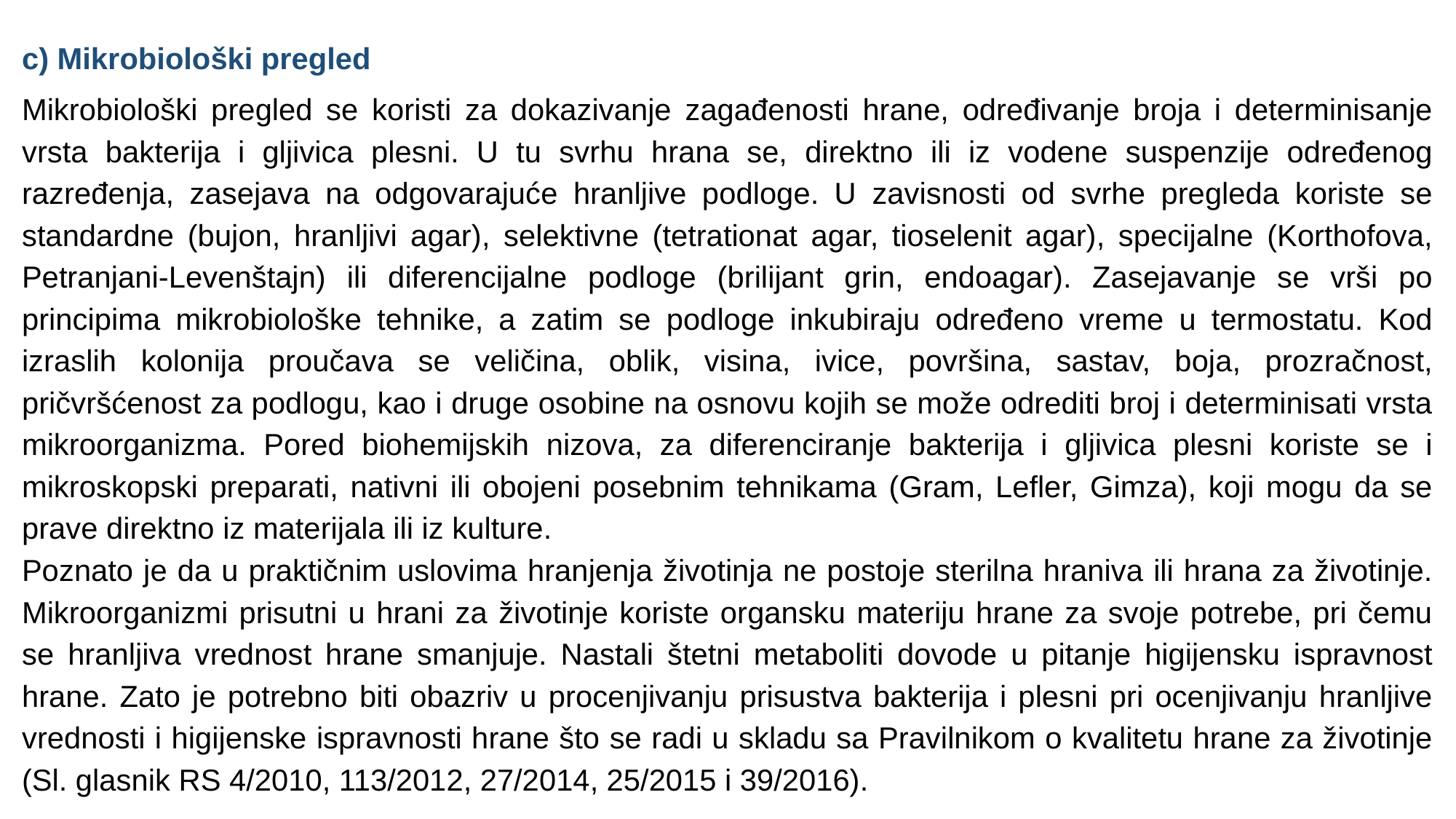

c) Mikrobiološki pregled
Mikrobiološki pregled se koristi za dokazivanje zagađenosti hrane, određivanje broja i determinisanje vrsta bakterija i gljivica plesni. U tu svrhu hrana se, direktno ili iz vodene suspenzije određenog razređenja, zasejava na odgovarajuće hranljive podloge. U zavisnosti od svrhe pregleda koriste se standardne (bujon, hranljivi agar), selektivne (tetrationat agar, tioselenit agar), specijalne (Korthofova, Petranjani-Levenštajn) ili diferencijalne podloge (brilijant grin, endoagar). Zasejavanje se vrši po principima mikrobiološke tehnike, a zatim se podloge inkubiraju određeno vreme u termostatu. Kod izraslih kolonija proučava se veličina, oblik, visina, ivice, površina, sastav, boja, prozračnost, pričvršćenost za podlogu, kao i druge osobine na osnovu kojih se može odrediti broj i determinisati vrsta mikroorganizma. Pored biohemijskih nizova, za diferenciranje bakterija i gljivica plesni koriste se i mikroskopski preparati, nativni ili obojeni posebnim tehnikama (Gram, Lefler, Gimza), koji mogu da se prave direktno iz materijala ili iz kulture.
Poznato je da u praktičnim uslovima hranjenja životinja ne postoje sterilna hraniva ili hrana za životinje. Mikroorganizmi prisutni u hrani za životinje koriste organsku materiju hrane za svoje potrebe, pri čemu se hranljiva vrednost hrane smanjuje. Nastali štetni metaboliti dovode u pitanje higijensku ispravnost hrane. Zato je potrebno biti obazriv u procenjivanju prisustva bakterija i plesni pri ocenjivanju hranljive vrednosti i higijenske ispravnosti hrane što se radi u skladu sa Pravilnikom o kvalitetu hrane za životinje (Sl. glasnik RS 4/2010, 113/2012, 27/2014, 25/2015 i 39/2016).